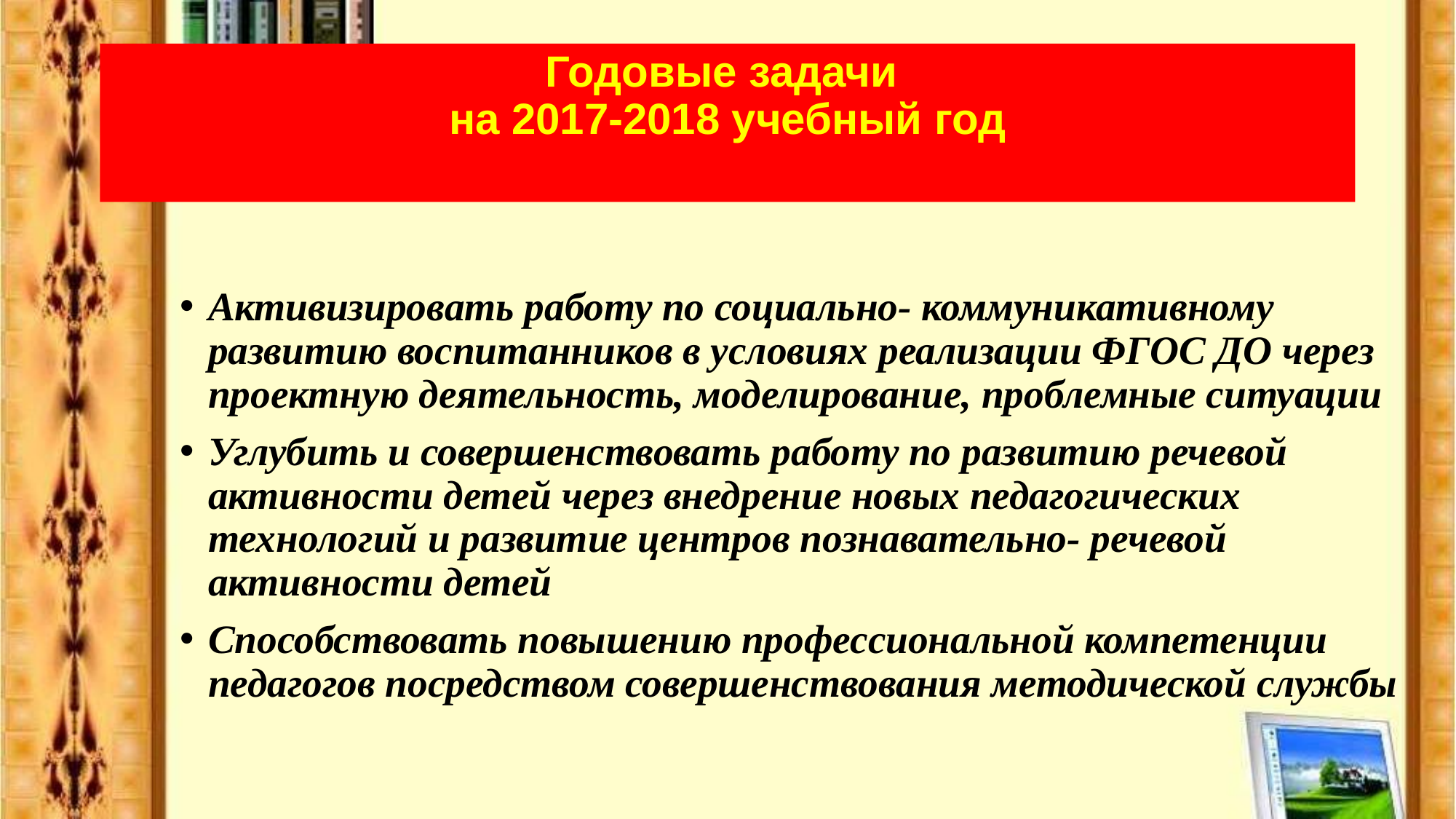

# Годовые задачи на 2017-2018 учебный год

Активизировать работу по социально- коммуникативному развитию воспитанников в условиях реализации ФГОС ДО через проектную деятельность, моделирование, проблемные ситуации
Углубить и совершенствовать работу по развитию речевой активности детей через внедрение новых педагогических технологий и развитие центров познавательно- речевой активности детей
Способствовать повышению профессиональной компетенции педагогов посредством совершенствования методической службы